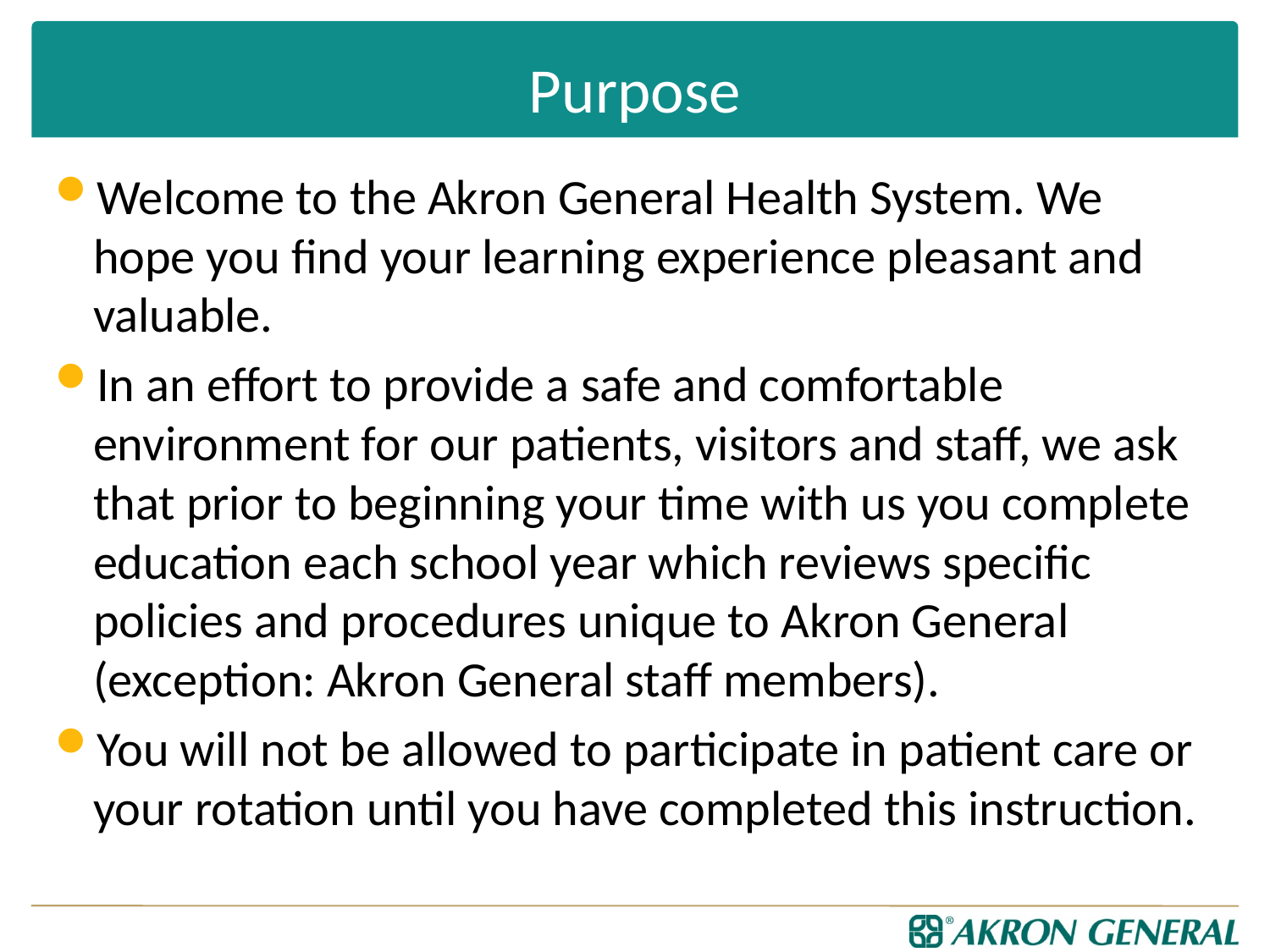

# Purpose
Welcome to the Akron General Health System. We hope you find your learning experience pleasant and valuable.
In an effort to provide a safe and comfortable environment for our patients, visitors and staff, we ask that prior to beginning your time with us you complete education each school year which reviews specific policies and procedures unique to Akron General (exception: Akron General staff members).
You will not be allowed to participate in patient care or your rotation until you have completed this instruction.